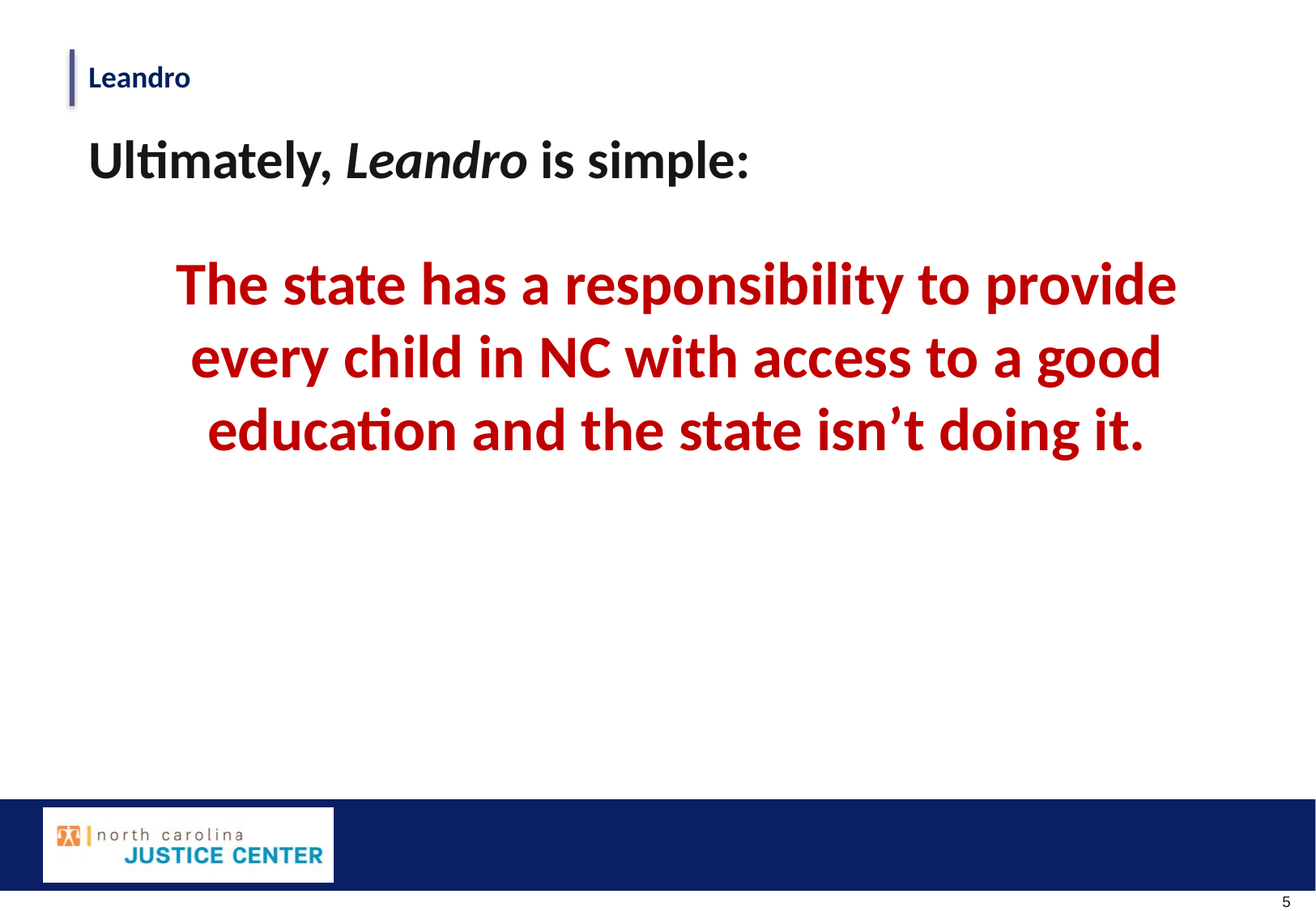

Leandro
Ultimately, Leandro is simple:

The state has a responsibility to provide every child in NC with access to a good education and the state isn’t doing it.